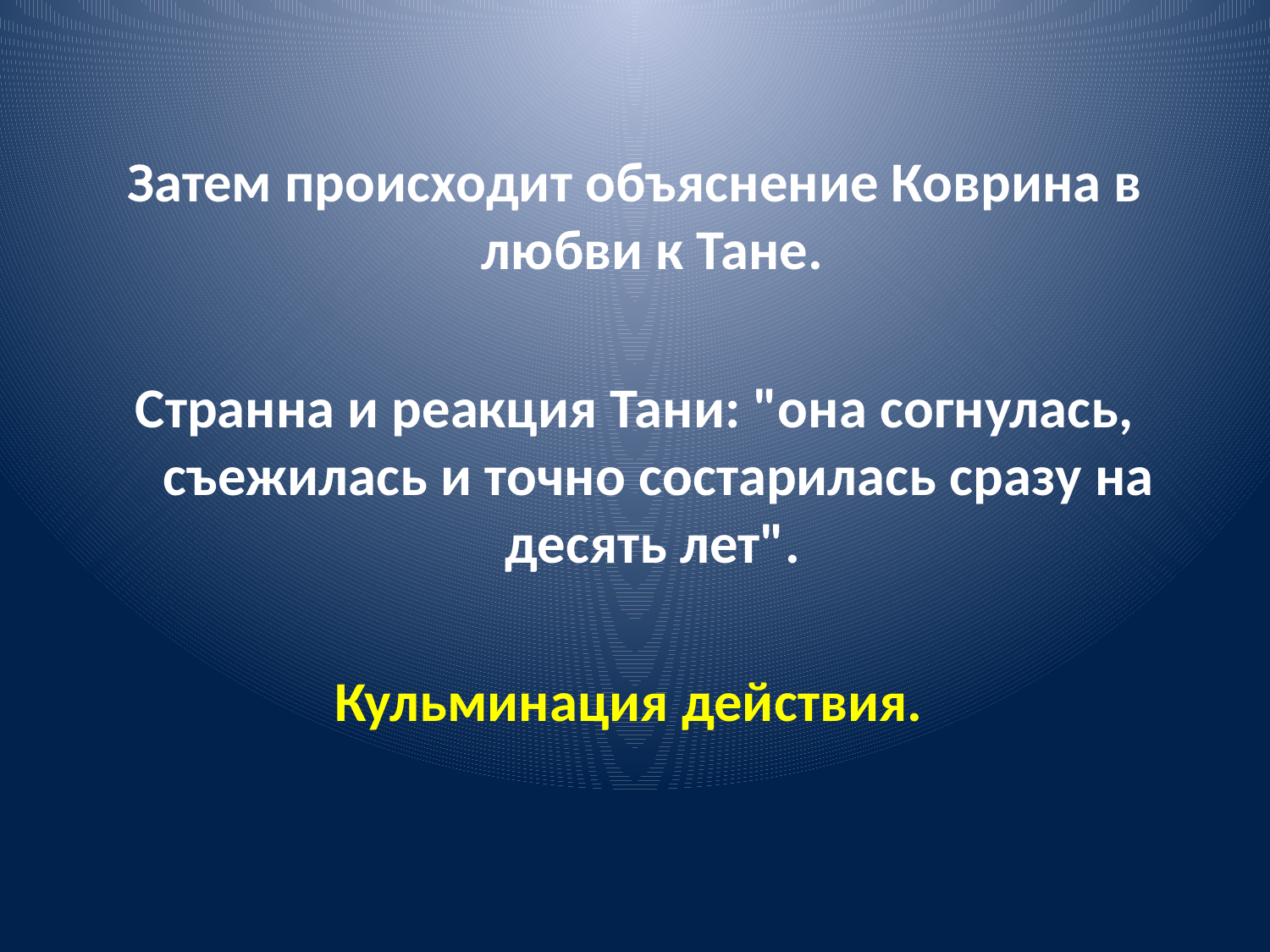

Затем происходит объяснение Коврина в любви к Тане.

Странна и реакция Тани: "она согнулась, съежилась и точно состарилась сразу на десять лет".

Кульминация действия.